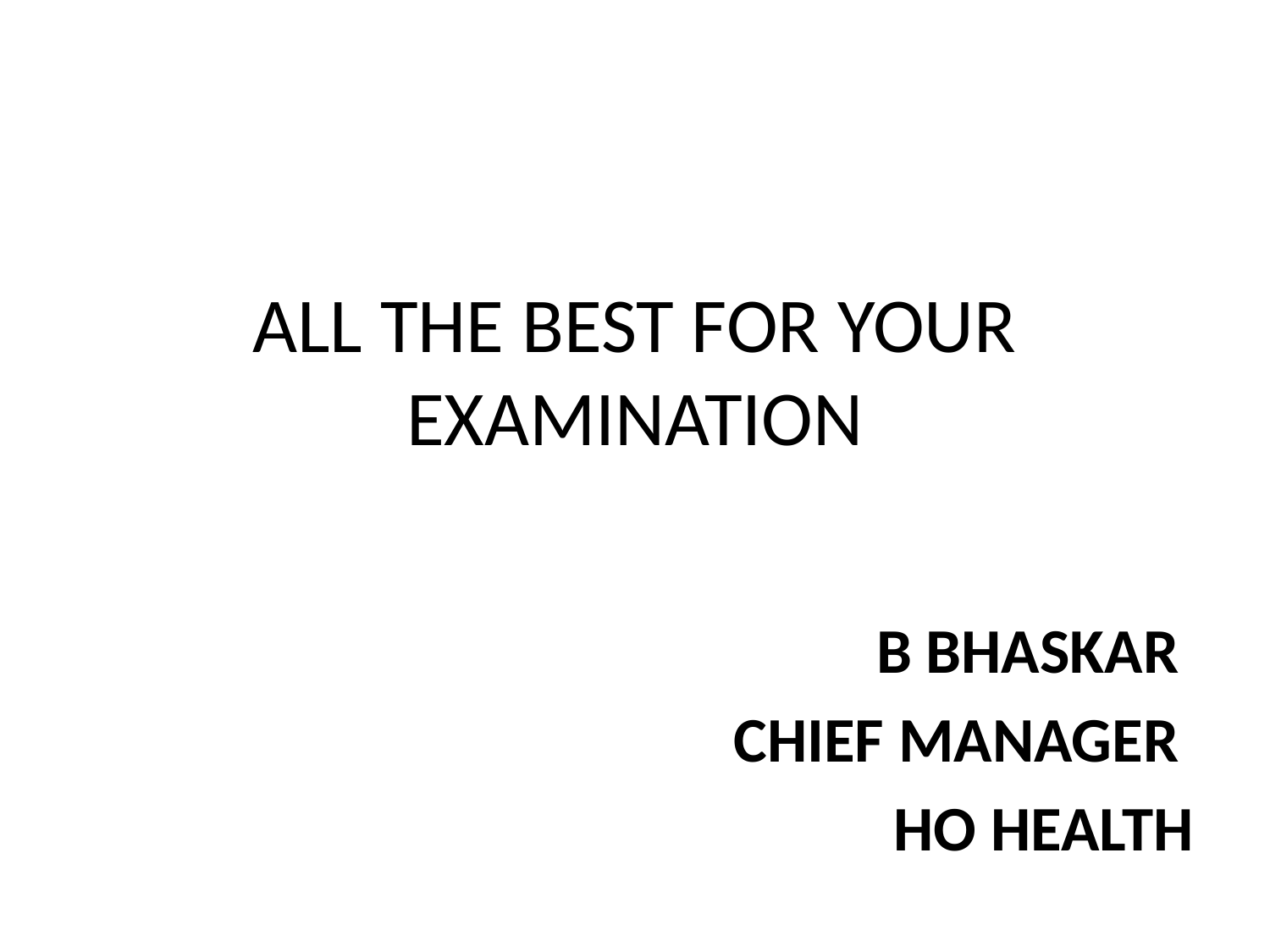

# ALL THE BEST FOR YOUR EXAMINATION
B BHASKAR
CHIEF MANAGER
HO HEALTH